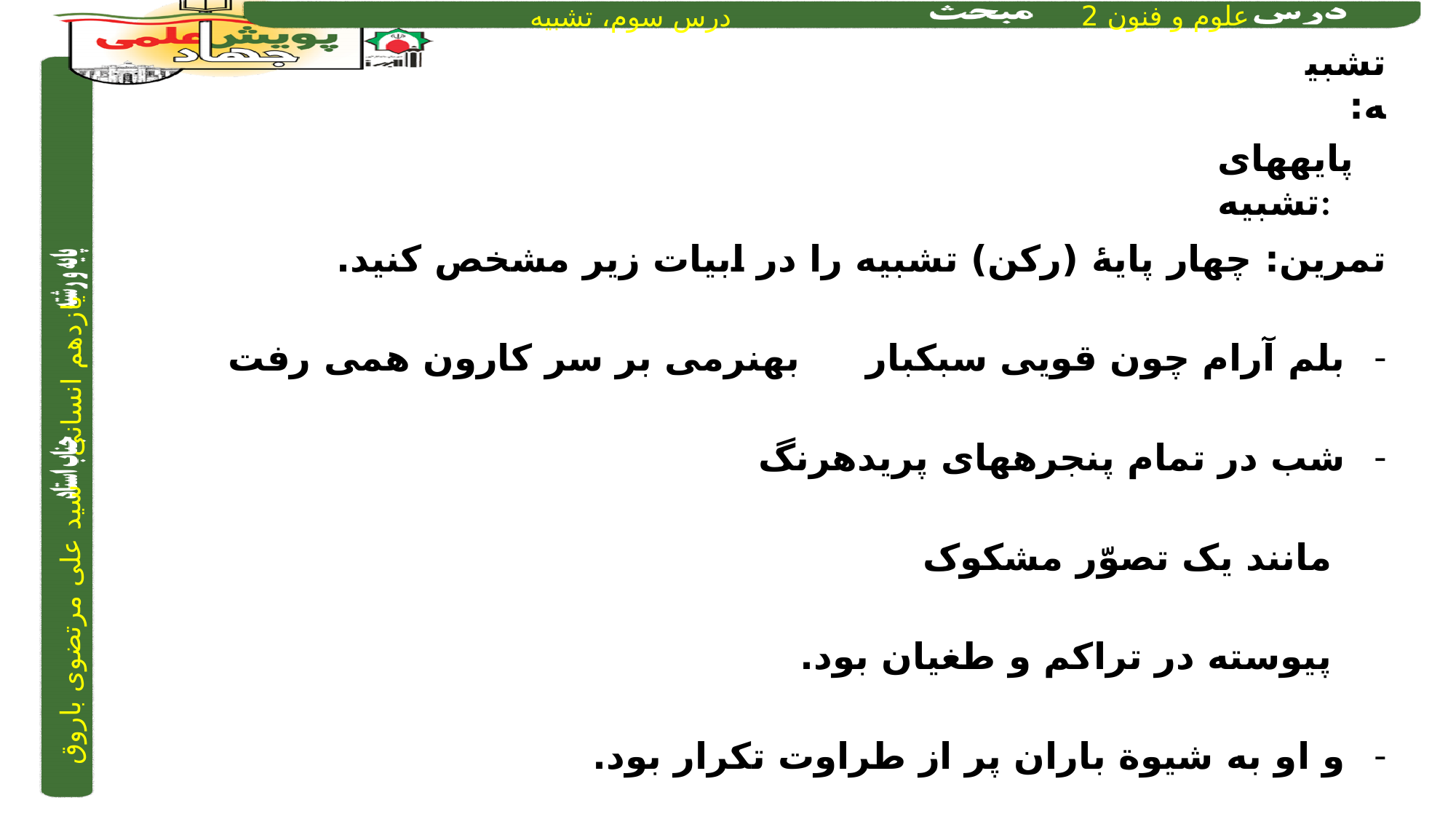

تشبیه:
پایه­های تشبیه:
تمرین: چهار پایۀ (رکن) تشبیه را در ابیات زیر مشخص کنید.
بلم آرام چون قویی سبکبار		به­نرمی بر سر کارون همی رفت
شب در تمام پنجره­های پریده­رنگ
مانند یک تصوّر مشکوک
پیوسته در تراکم و طغیان بود.
و او به شیوة باران پر از طراوت تکرار بود.